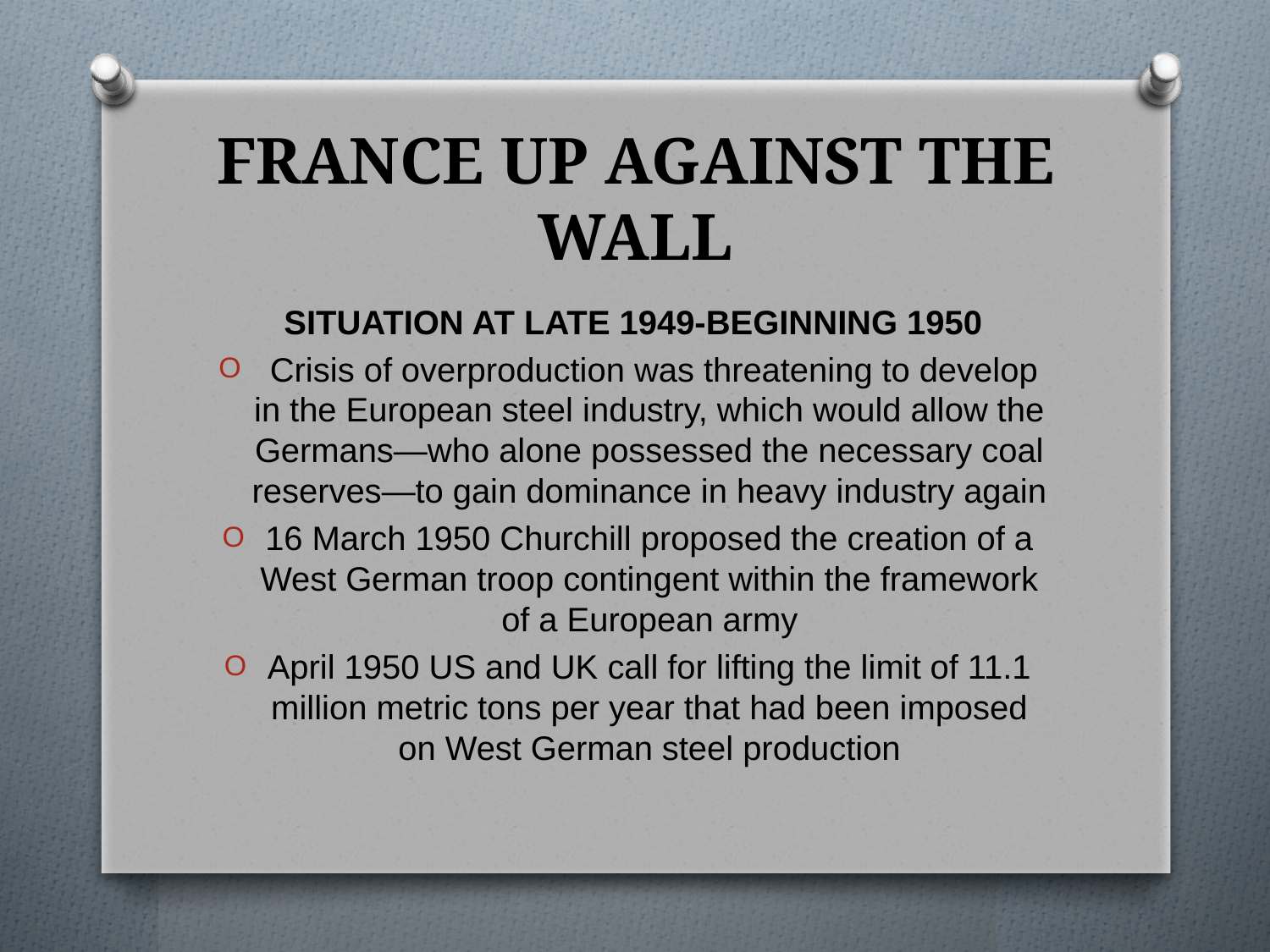

# FRANCE UP AGAINST THE WALL
SITUATION AT LATE 1949-BEGINNING 1950
 Crisis of overproduction was threatening to develop in the European steel industry, which would allow the Germans—who alone possessed the necessary coal reserves—to gain dominance in heavy industry again
16 March 1950 Churchill proposed the creation of a West German troop contingent within the framework of a European army
April 1950 US and UK call for lifting the limit of 11.1 million metric tons per year that had been imposed on West German steel production